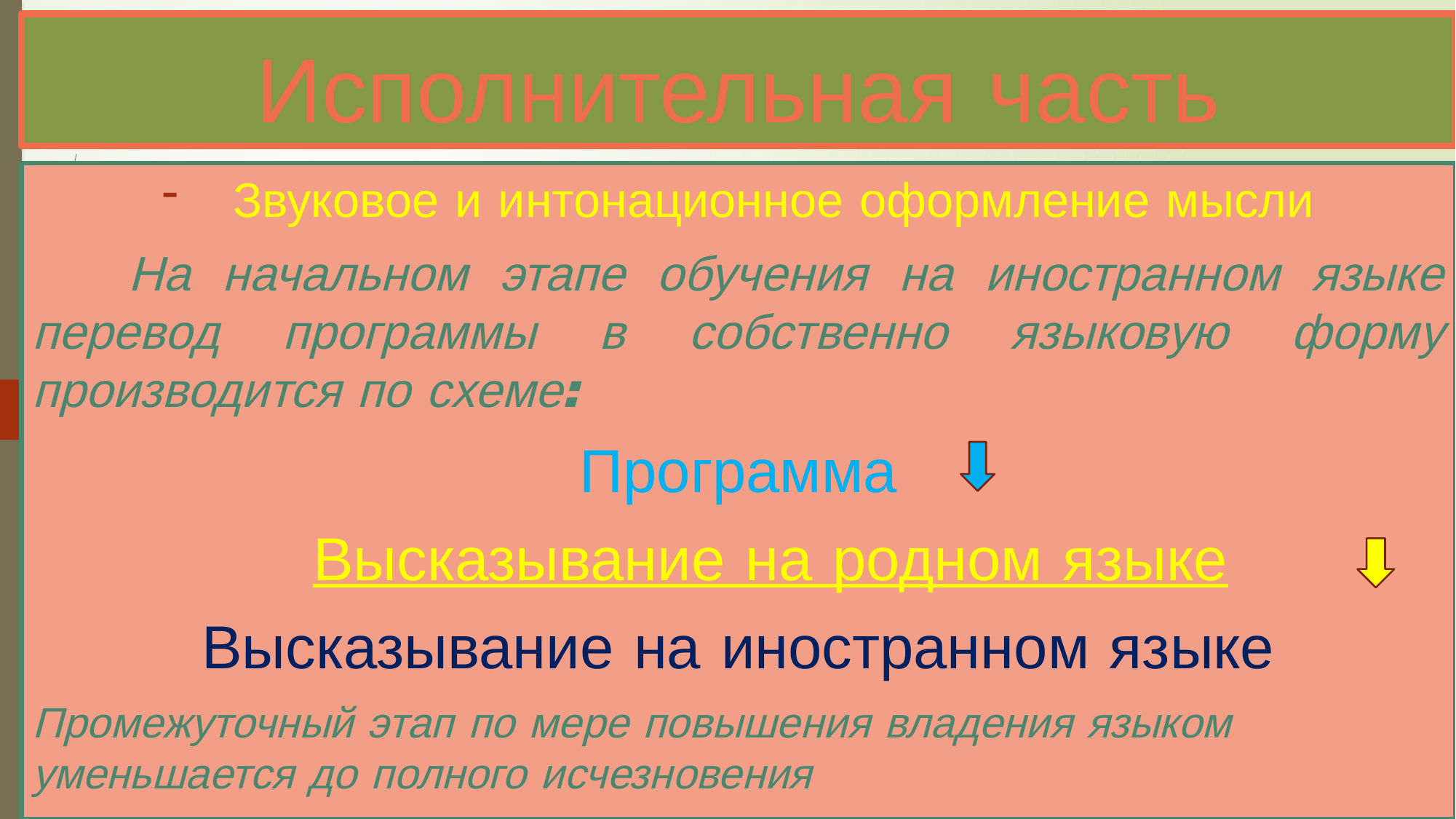

# Исполнительная часть
 Звуковое и интонационное оформление мысли
   На начальном этапе обучения на иностранном языке перевод программы в собственно языковую форму производится по схеме:
Программа
    Высказывание на родном языке
Высказывание на иностранном языке
Промежуточный этап по мере повышения владения языком уменьшается до полного исчезновения